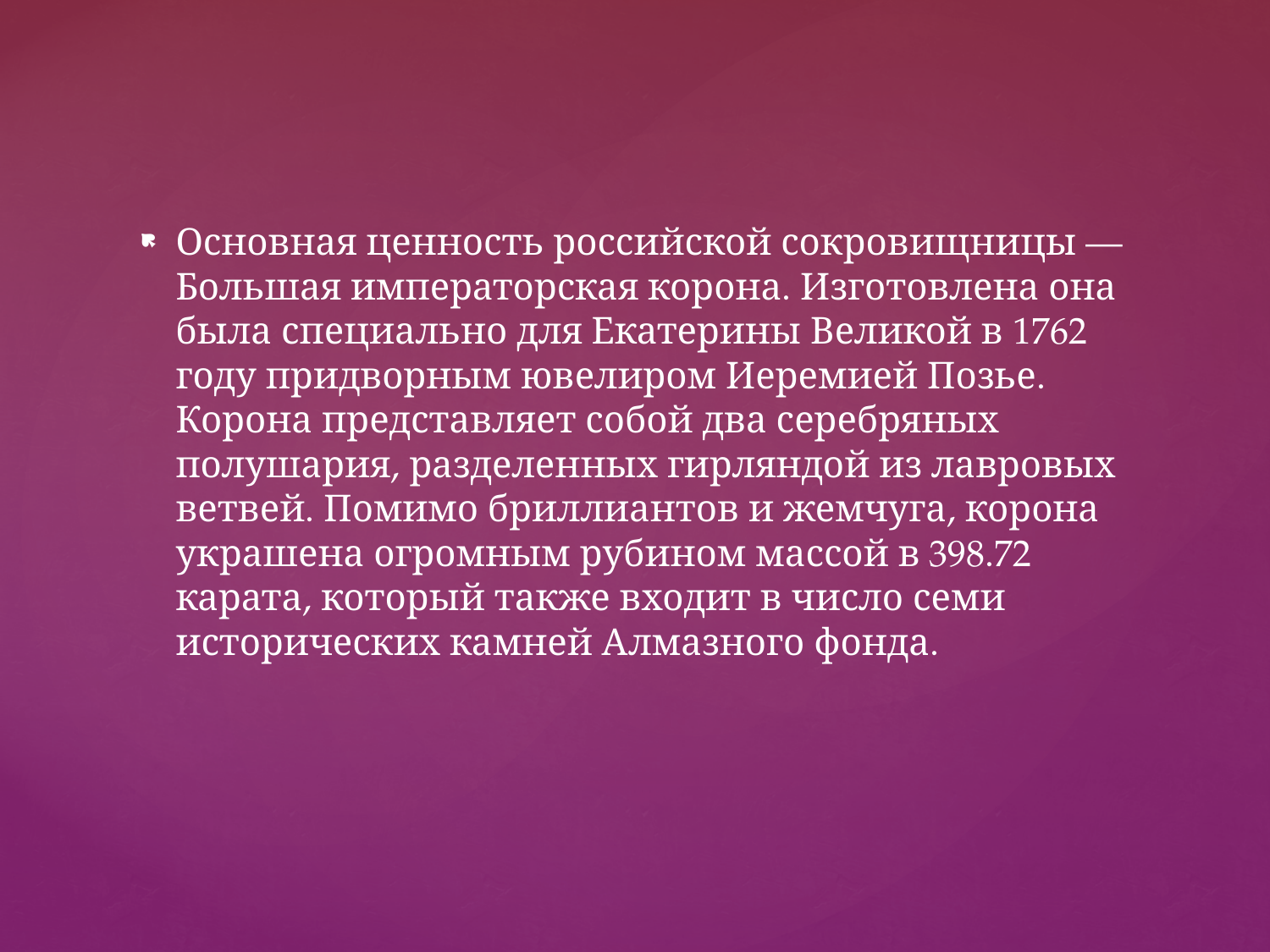

Основная ценность российской сокровищницы — Большая императорская корона. Изготовлена она была специально для Екатерины Великой в 1762 году придворным ювелиром Иеремией Позье. Корона представляет собой два серебряных полушария, разделенных гирляндой из лавровых ветвей. Помимо бриллиантов и жемчуга, корона украшена огромным рубином массой в 398.72 карата, который также входит в число семи исторических камней Алмазного фонда.
#